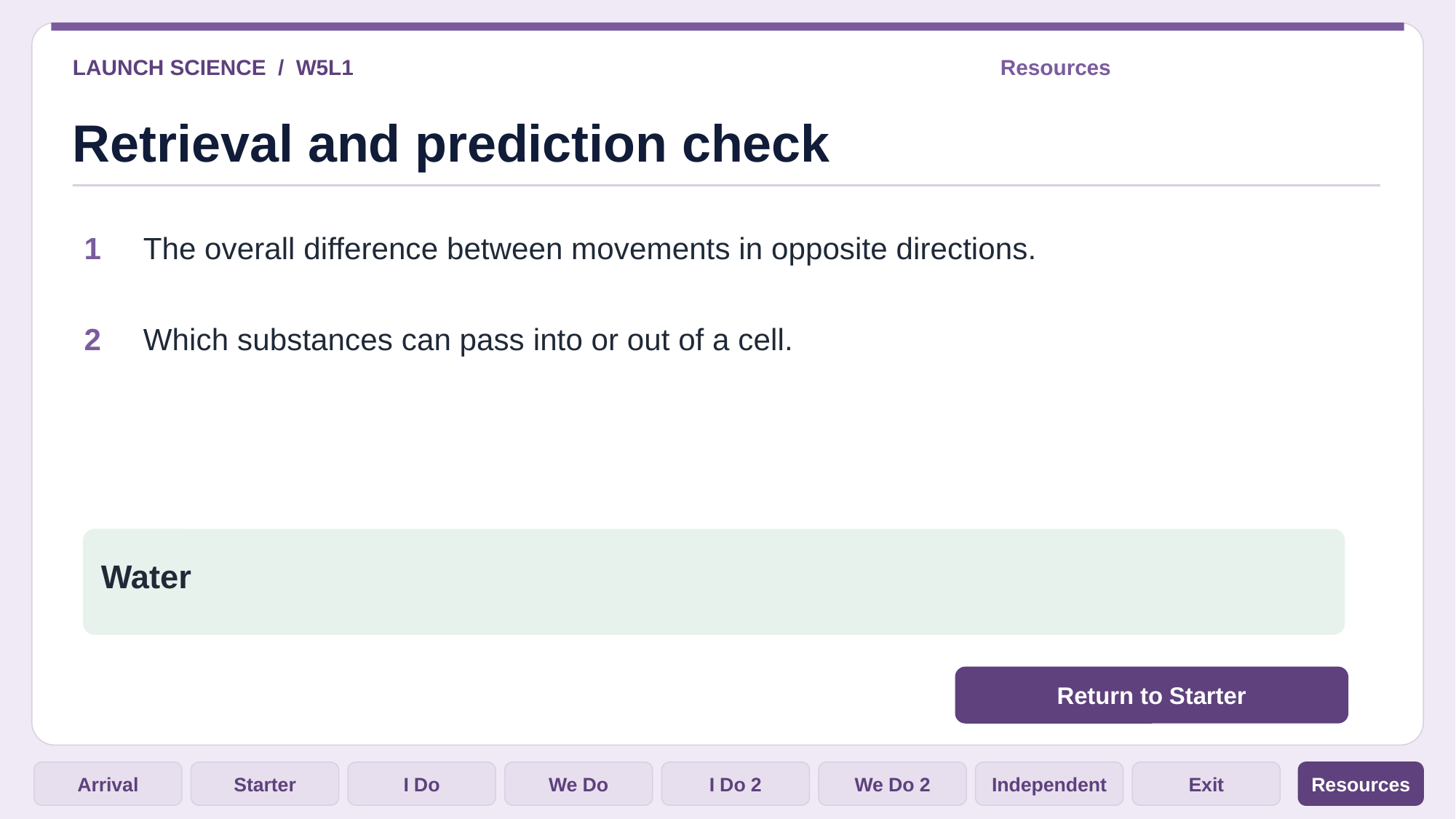

LAUNCH SCIENCE  /  W5L1
Resources
Retrieval and prediction check

1
The overall difference between movements in opposite directions.
2
Which substances can pass into or out of a cell.

Water
Return to Starter
Arrival
Starter
I Do
We Do
I Do 2
We Do 2
Independent
Exit
Resources